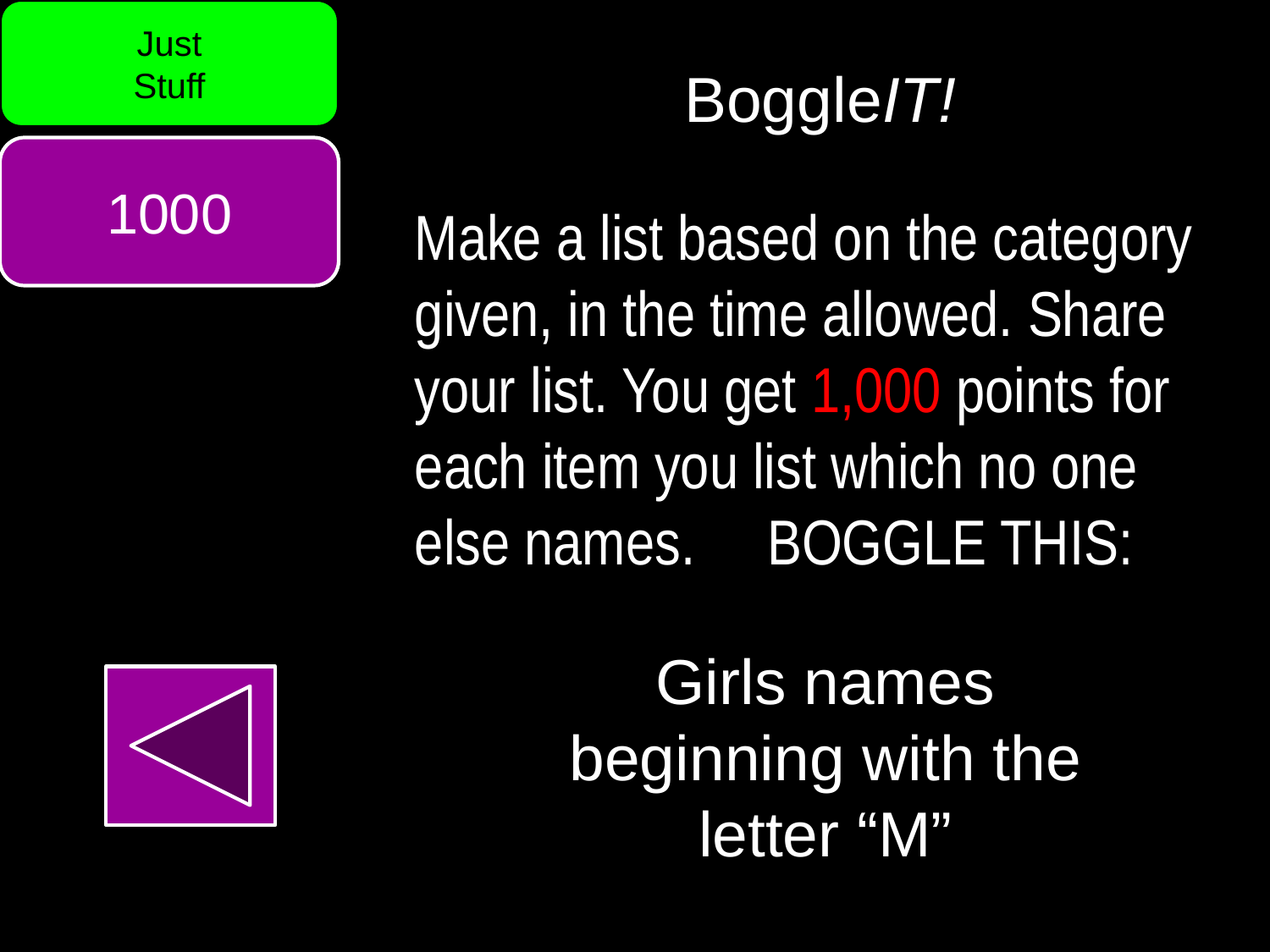

Just
Stuff
BoggleIT!
1000
Make a list based on the category
given, in the time allowed. Share your list. You get 1,000 points for each item you list which no one
else names.     BOGGLE THIS:
Girls names
beginning with the
letter “M”